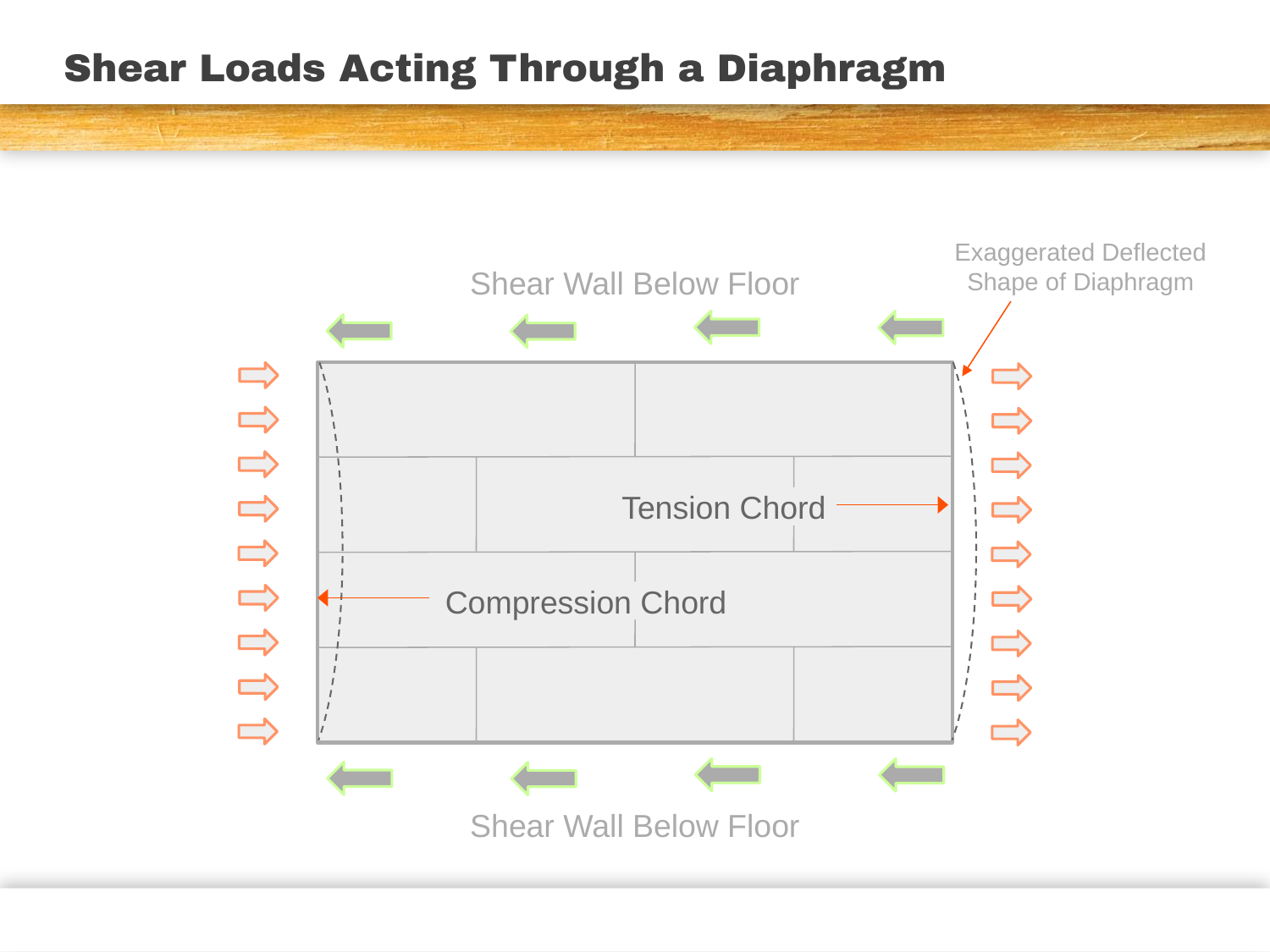

# Shear Loads Acting Through a Diaphragm
Exaggerated Deflected
Shape of Diaphragm
Shear Wall Below Floor

Tension Chord
Compression Chord

Shear Wall Below Floor